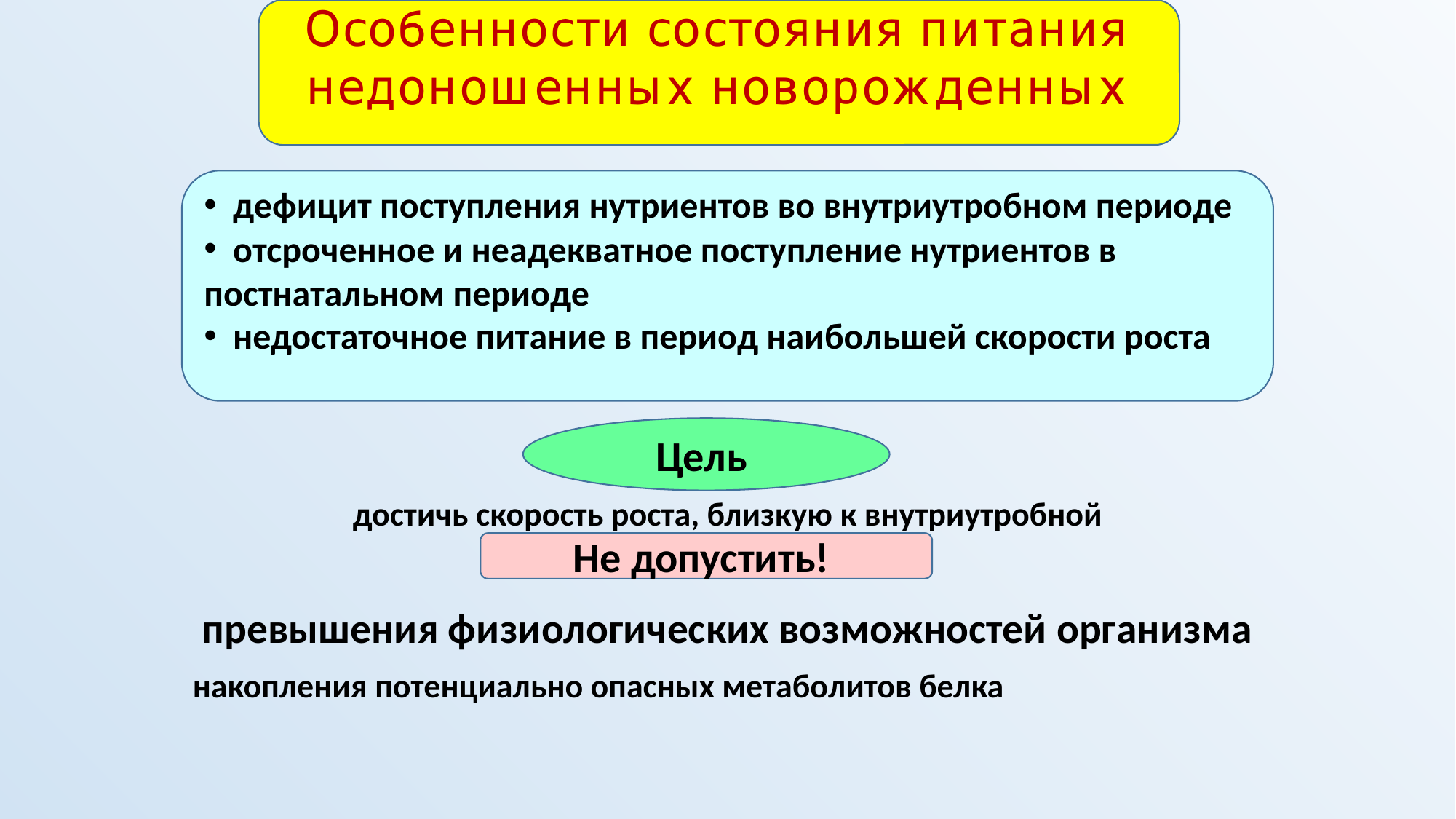

Особенности состояния питания недоношенных новорожденных

#
  дефицит поступления нутриентов во внутриутробном периоде
  отсроченное и неадекватное поступление нутриентов в постнатальном периоде
  недостаточное питание в период наибольшей скорости роста

Цель

достичь скорость роста, близкую к внутриутробной

превышения физиологических возможностей организма
накопления потенциально опасных метаболитов белка

Не допустить!